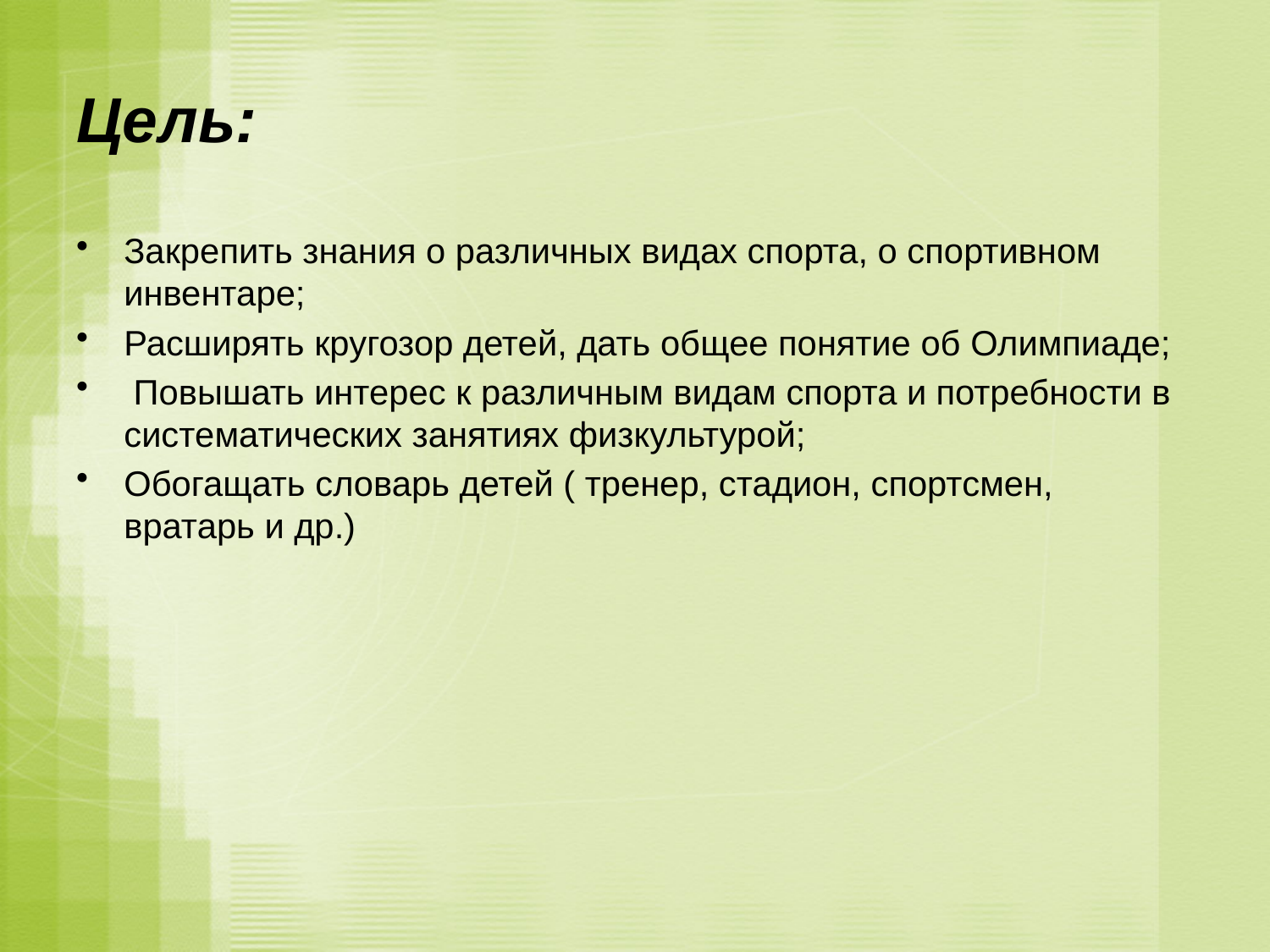

# Цель:
Закрепить знания о различных видах спорта, о спортивном инвентаре;
Расширять кругозор детей, дать общее понятие об Олимпиаде;
 Повышать интерес к различным видам спорта и потребности в систематических занятиях физкультурой;
Обогащать словарь детей ( тренер, стадион, спортсмен, вратарь и др.)